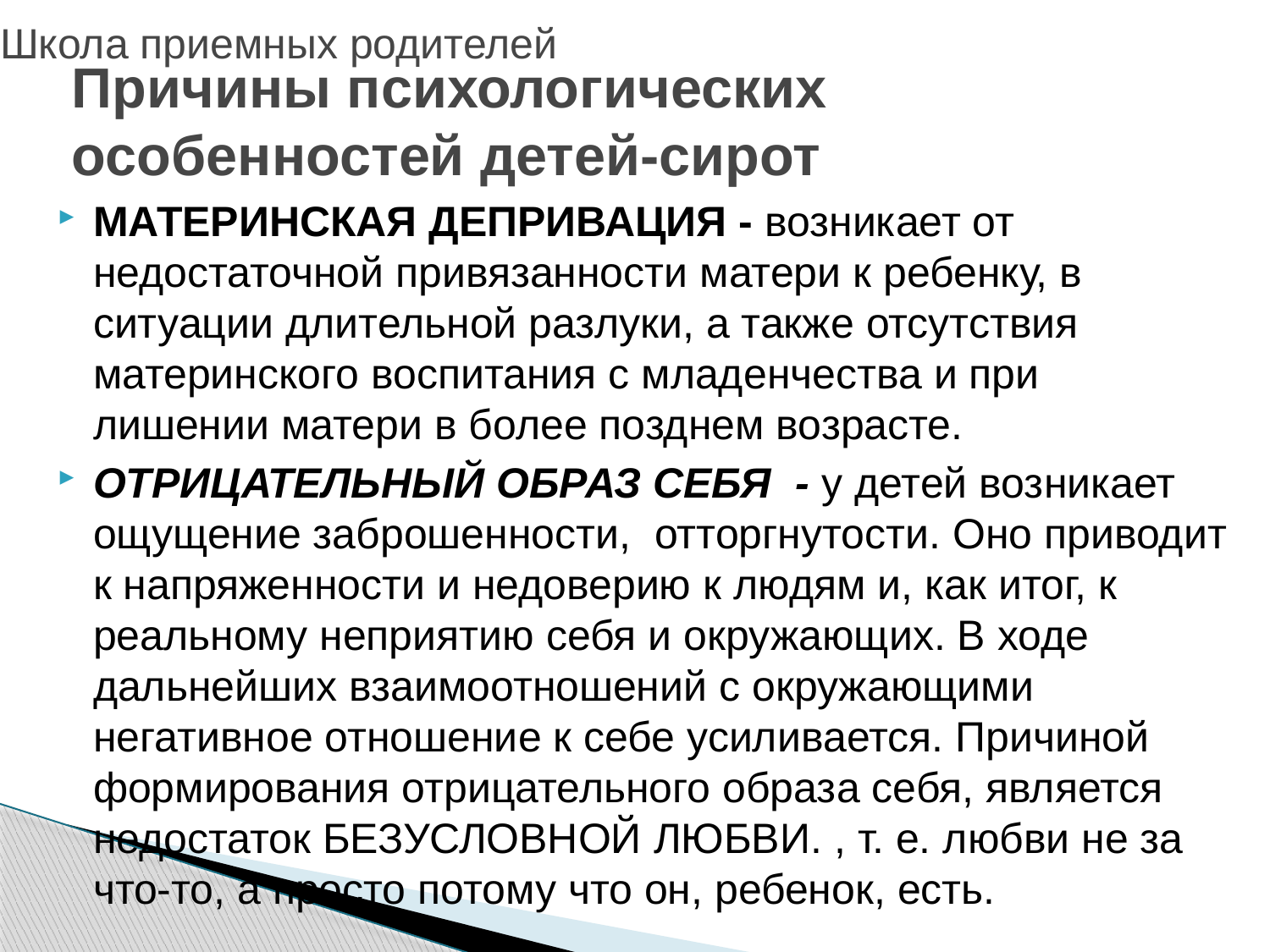

Школа приемных родителей
# Причины психологических особенностей детей-сирот
МАТЕРИНСКАЯ ДЕПРИВАЦИЯ - возникает от недостаточной привязанности матери к ребенку, в ситуации длительной разлуки, а также отсутствия материнского воспитания с младенчества и при лишении матери в более позднем возрасте.
ОТРИЦАТЕЛЬНЫЙ ОБРАЗ СЕБЯ  - у детей возникает ощущение заброшенности,  отторгнутости. Оно приводит к напряженности и недоверию к людям и, как итог, к реальному неприятию себя и окружающих. В ходе дальнейших взаимоотношений с окружающими негативное отношение к себе усиливается. Причиной формирования отрицательного образа себя, является недостаток БЕЗУСЛОВНОЙ ЛЮБВИ. , т. е. любви не за что-то, а просто потому что он, ребенок, есть.